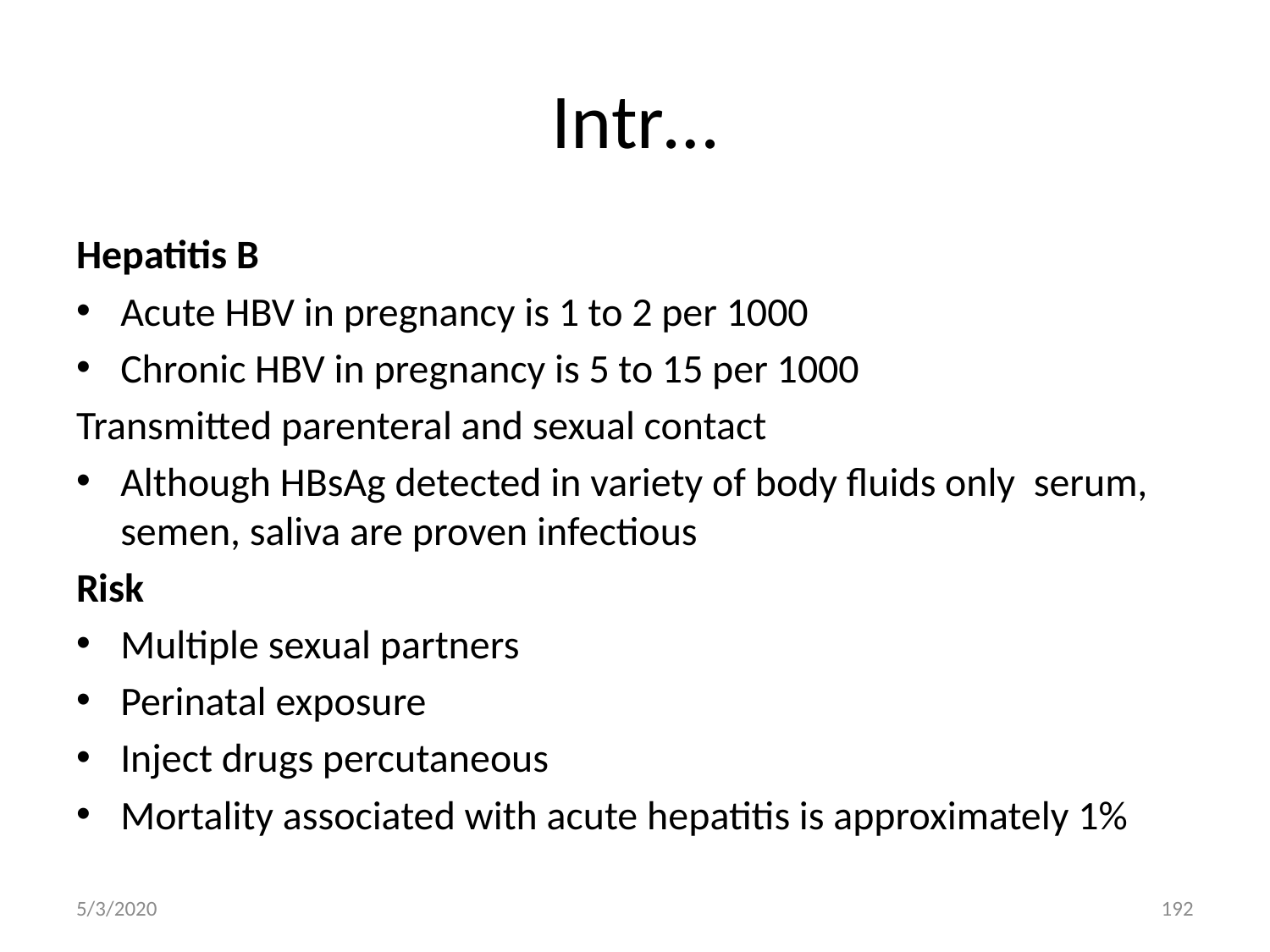

# Intr…
Hepatitis B
Acute HBV in pregnancy is 1 to 2 per 1000
Chronic HBV in pregnancy is 5 to 15 per 1000
Transmitted parenteral and sexual contact
Although HBsAg detected in variety of body fluids only  serum, semen, saliva are proven infectious
Risk
Multiple sexual partners
Perinatal exposure
Inject drugs percutaneous
Mortality associated with acute hepatitis is approximately 1%

5/3/2020
192